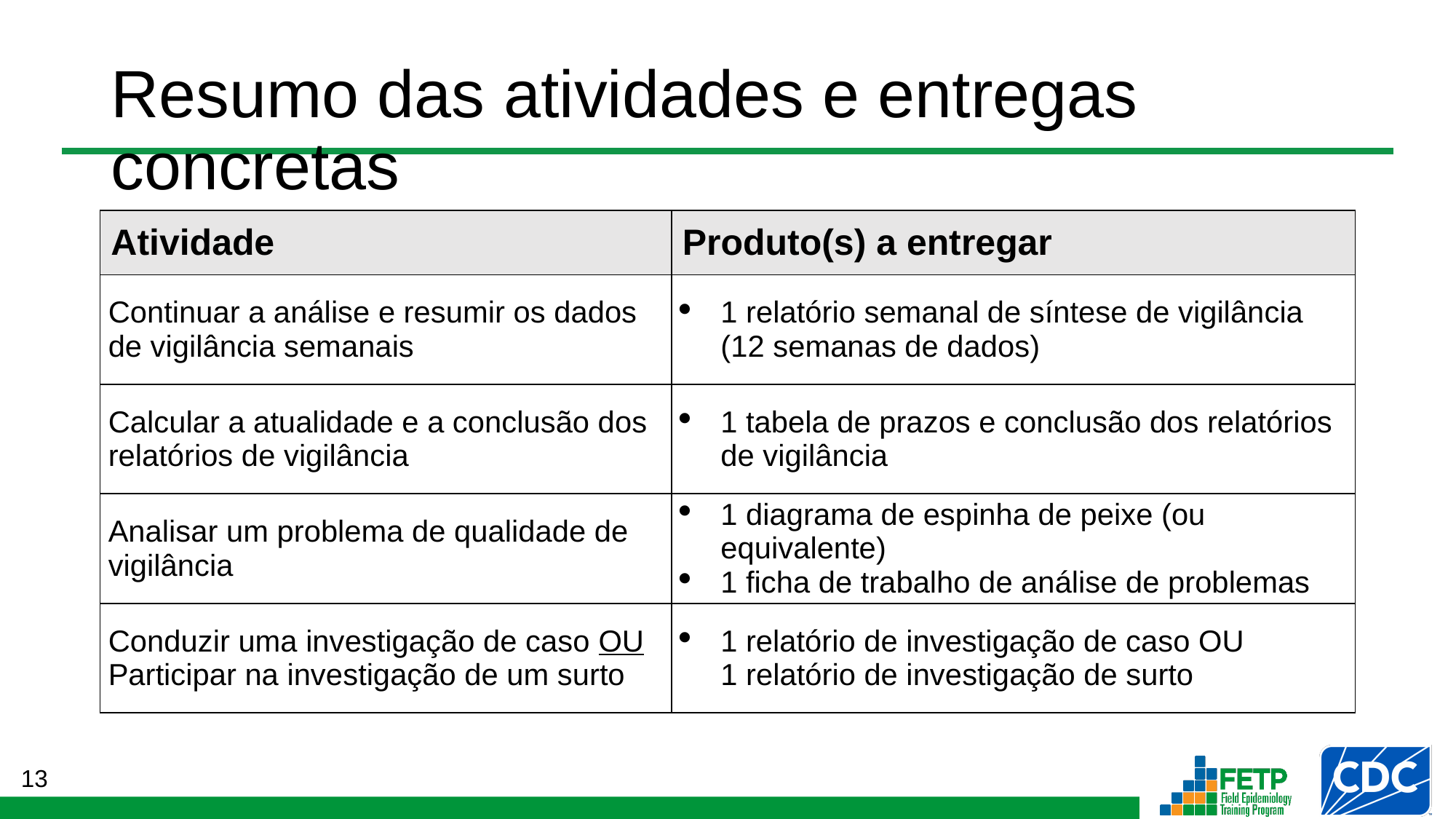

# Resumo das atividades e entregas concretas
| Atividade | Produto(s) a entregar |
| --- | --- |
| Continuar a análise e resumir os dados de vigilância semanais | 1 relatório semanal de síntese de vigilância (12 semanas de dados) |
| Calcular a atualidade e a conclusão dos relatórios de vigilância | 1 tabela de prazos e conclusão dos relatórios de vigilância |
| Analisar um problema de qualidade de vigilância | 1 diagrama de espinha de peixe (ou equivalente) 1 ficha de trabalho de análise de problemas |
| Conduzir uma investigação de caso OU Participar na investigação de um surto | 1 relatório de investigação de caso OU 1 relatório de investigação de surto |